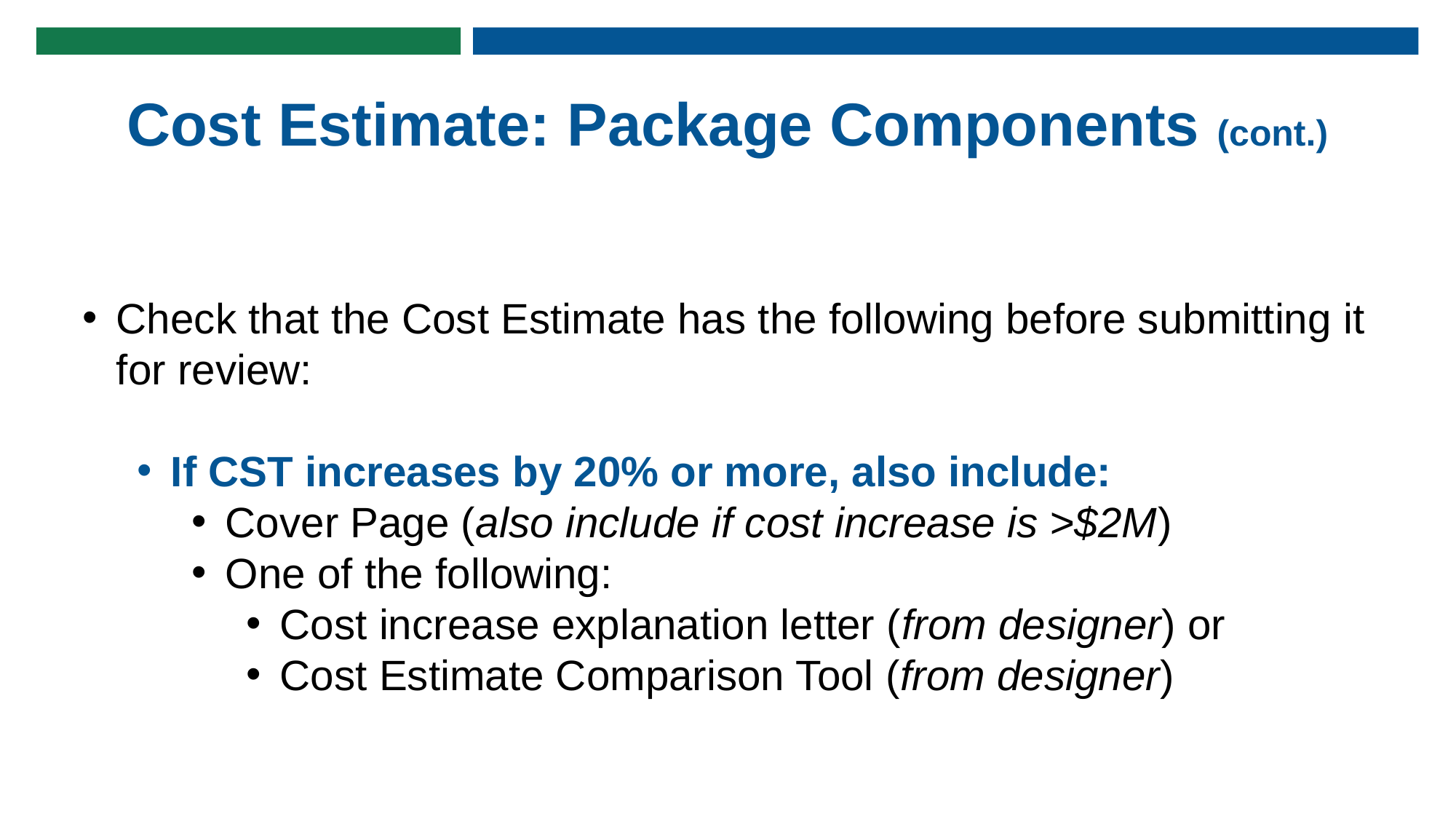

Cost Estimate: Package Components (cont.)

Check that the Cost Estimate has the following before submitting it for review:

If CST increases by 20% or more, also include:
Cover Page (also include if cost increase is >$2M)
One of the following:
Cost increase explanation letter (from designer) or
Cost Estimate Comparison Tool (from designer)